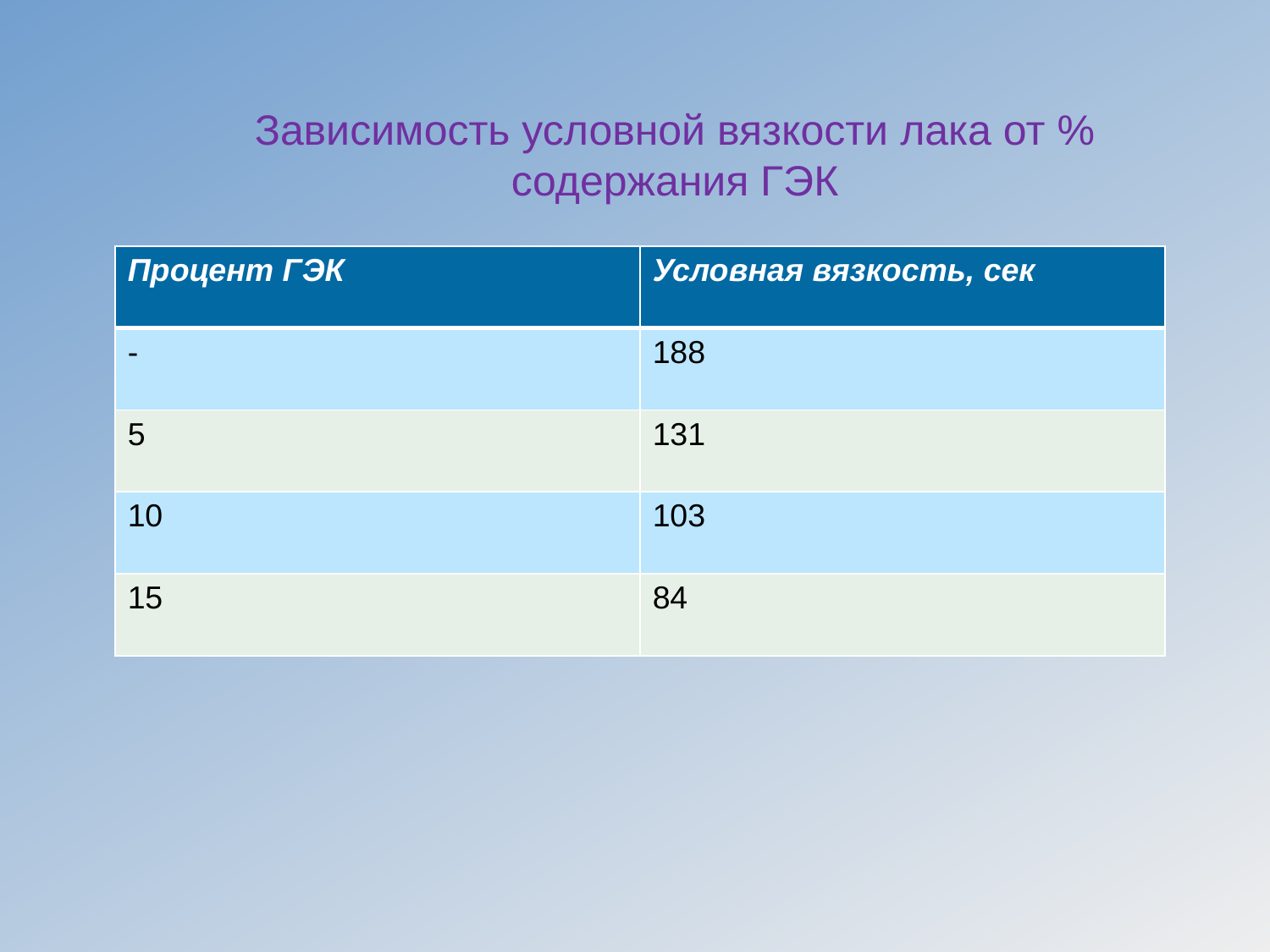

Зависимость условной вязкости лака от % содержания ГЭК
| Процент ГЭК | Условная вязкость, сек |
| --- | --- |
| - | 188 |
| 5 | 131 |
| 10 | 103 |
| 15 | 84 |